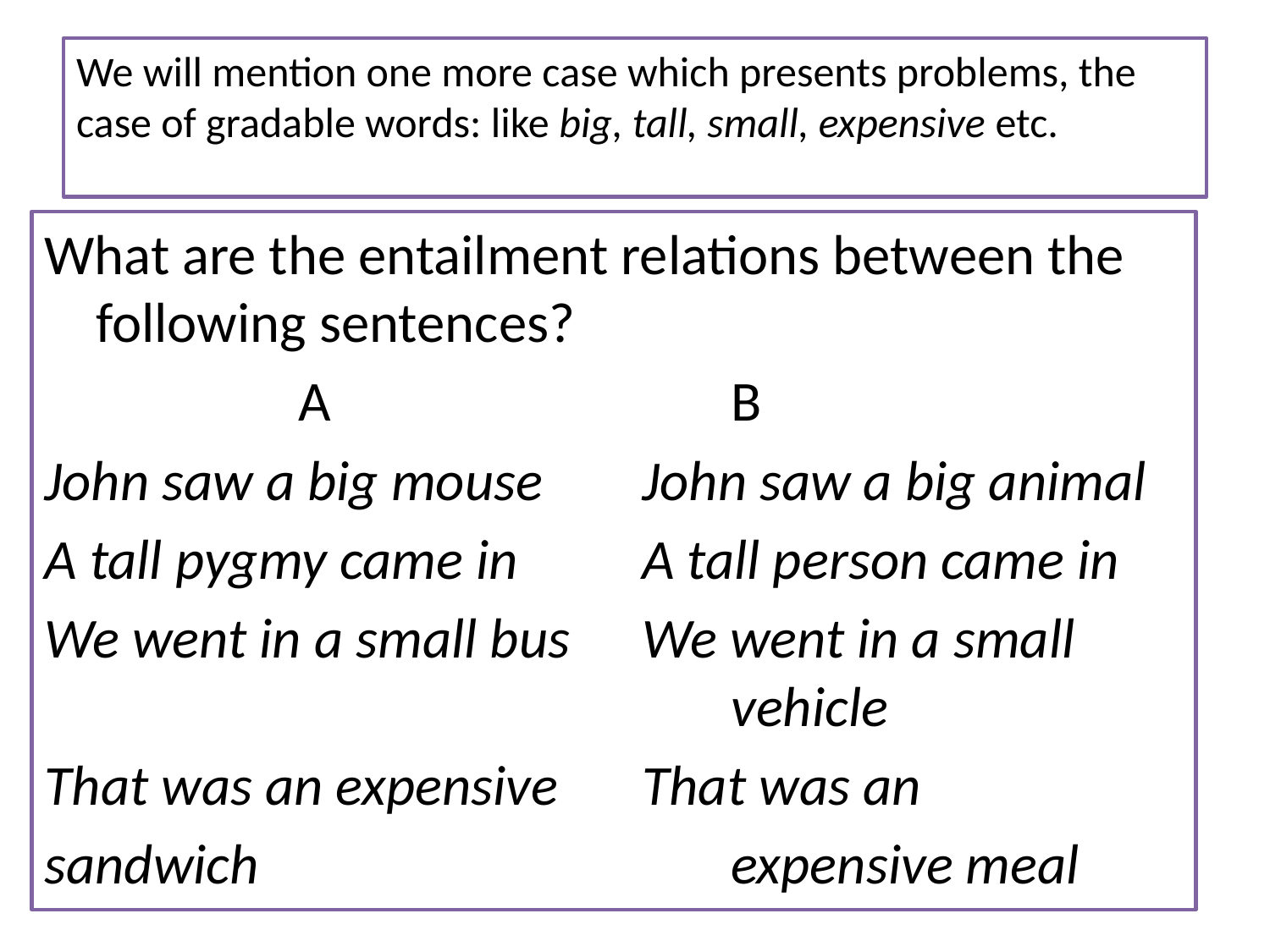

# We will mention one more case which presents problems, the case of gradable words: like big, tall, small, expensive etc.
What are the entailment relations between the following sentences?
                    A 		            	B
John saw a big mouse 	   John saw a big animal
A tall pygmy came in 	   A tall person came in
We went in a small bus 	   We went in a small 						vehicle
That was an expensive 	   That was an
sandwich 			          expensive meal